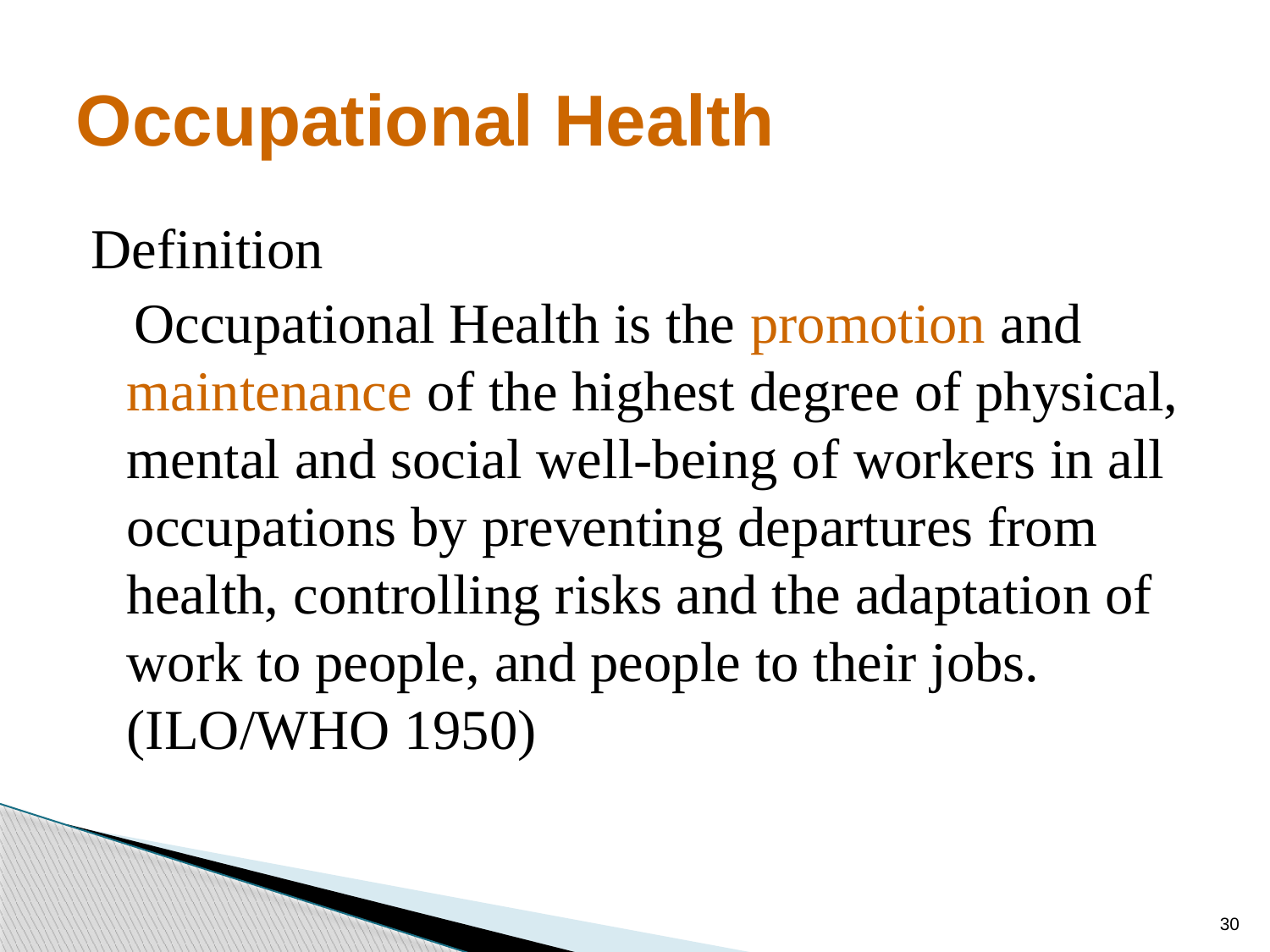

# Occupational Health
Definition
   Occupational Health is the promotion and maintenance of the highest degree of physical, mental and social well-being of workers in all occupations by preventing departures from health, controlling risks and the adaptation of work to people, and people to their jobs. 
(ILO/WHO 1950)

30